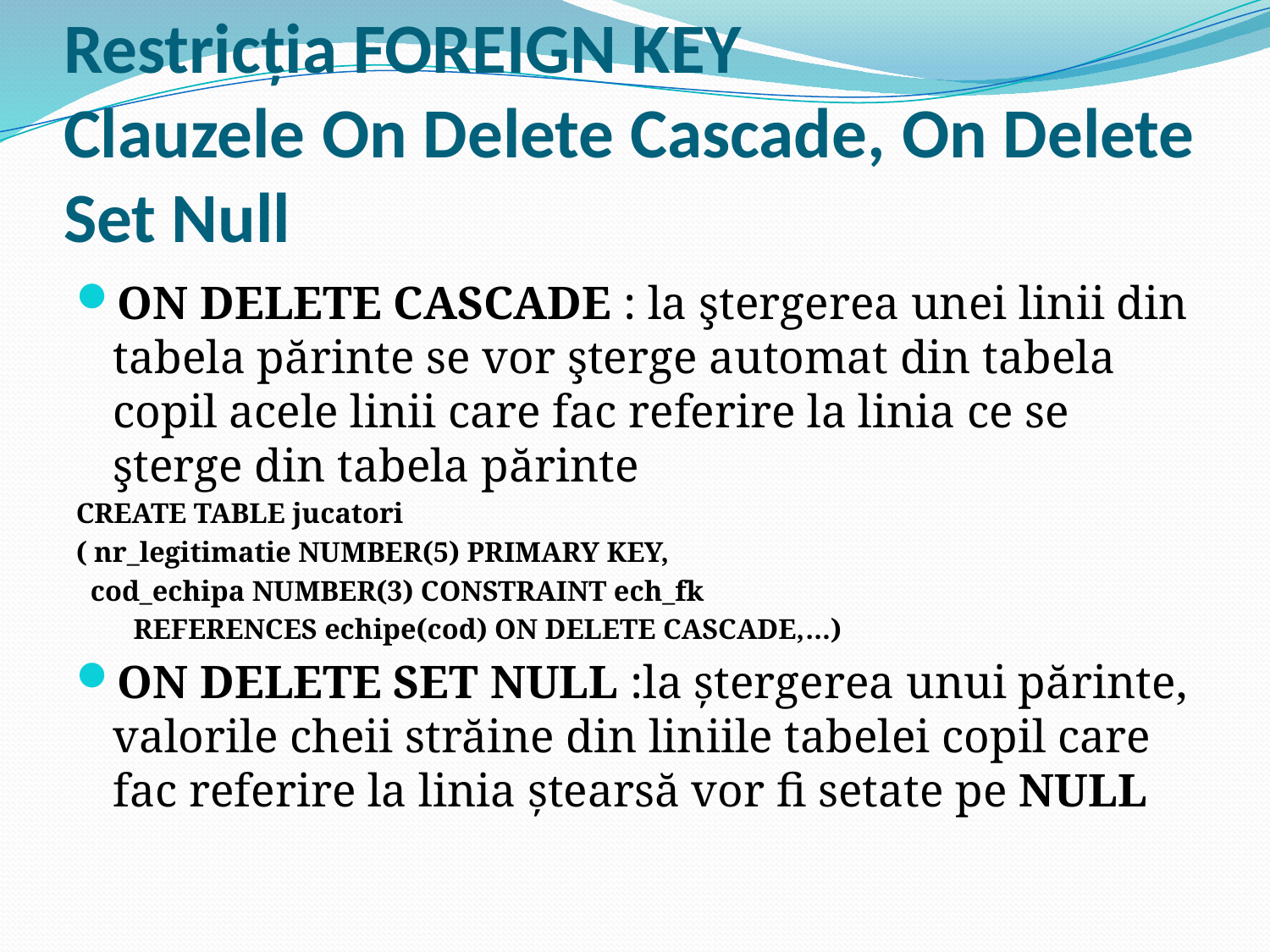

# Restricţia FOREIGN KEY Clauzele On Delete Cascade, On Delete Set Null
ON DELETE CASCADE : la ştergerea unei linii din tabela părinte se vor şterge automat din tabela copil acele linii care fac referire la linia ce se şterge din tabela părinte
CREATE TABLE jucatori
( nr_legitimatie NUMBER(5) PRIMARY KEY,
  cod_echipa NUMBER(3) CONSTRAINT ech_fk
        REFERENCES echipe(cod) ON DELETE CASCADE,…)
ON DELETE SET NULL :la ştergerea unui părinte, valorile cheii străine din liniile tabelei copil care fac referire la linia ştearsă vor fi setate pe NULL